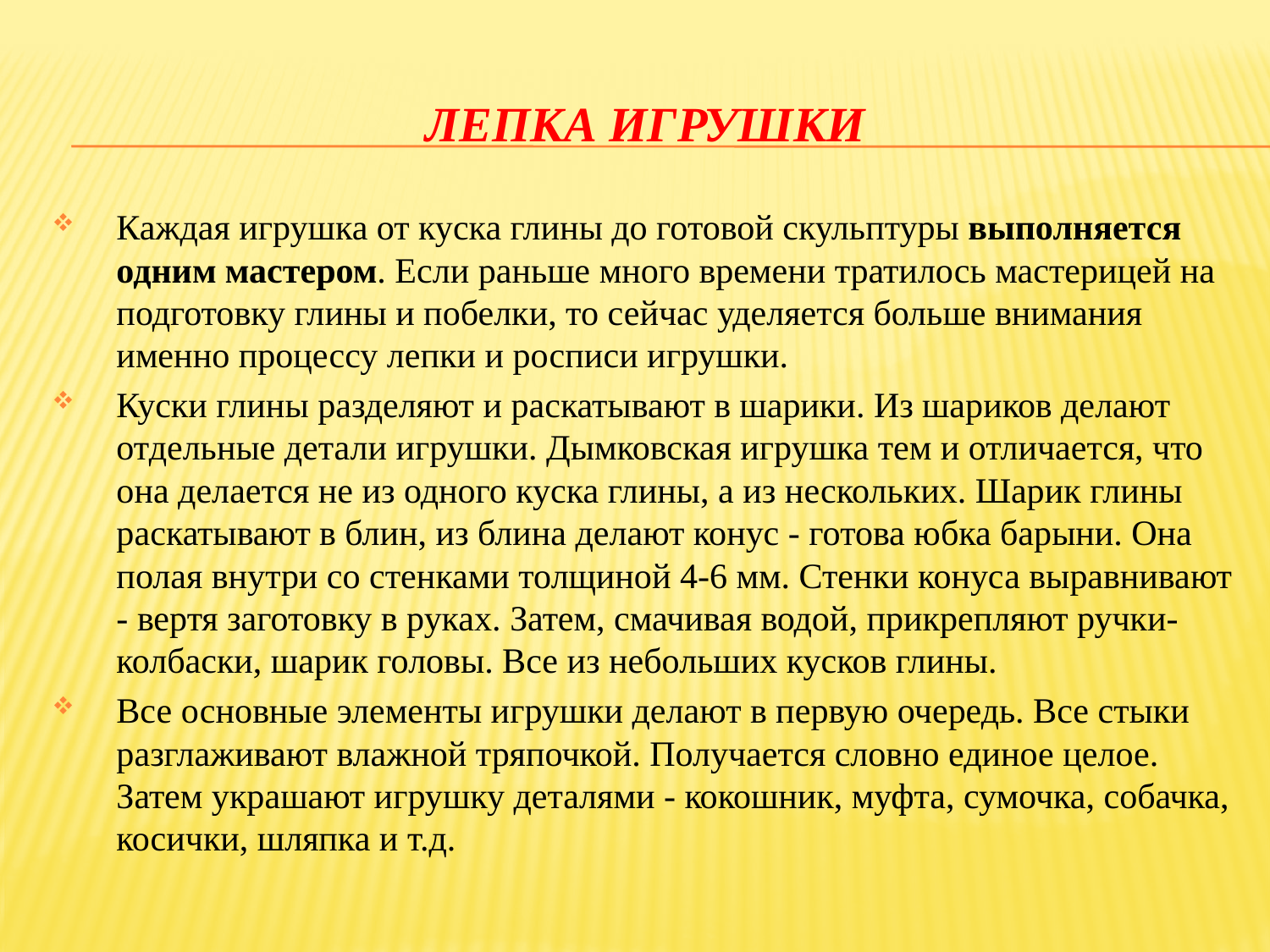

# Лепка игрушки
Каждая игрушка от куска глины до готовой скульптуры выполняется одним мастером. Если раньше много времени тратилось мастерицей на подготовку глины и побелки, то сейчас уделяется больше внимания именно процессу лепки и росписи игрушки.
Куски глины разделяют и раскатывают в шарики. Из шариков делают отдельные детали игрушки. Дымковская игрушка тем и отличается, что она делается не из одного куска глины, а из нескольких. Шарик глины раскатывают в блин, из блина делают конус - готова юбка барыни. Она полая внутри со стенками толщиной 4-6 мм. Стенки конуса выравнивают - вертя заготовку в руках. Затем, смачивая водой, прикрепляют ручки-колбаски, шарик головы. Все из небольших кусков глины.
Все основные элементы игрушки делают в первую очередь. Все стыки разглаживают влажной тряпочкой. Получается словно единое целое. Затем украшают игрушку деталями - кокошник, муфта, сумочка, собачка, косички, шляпка и т.д.